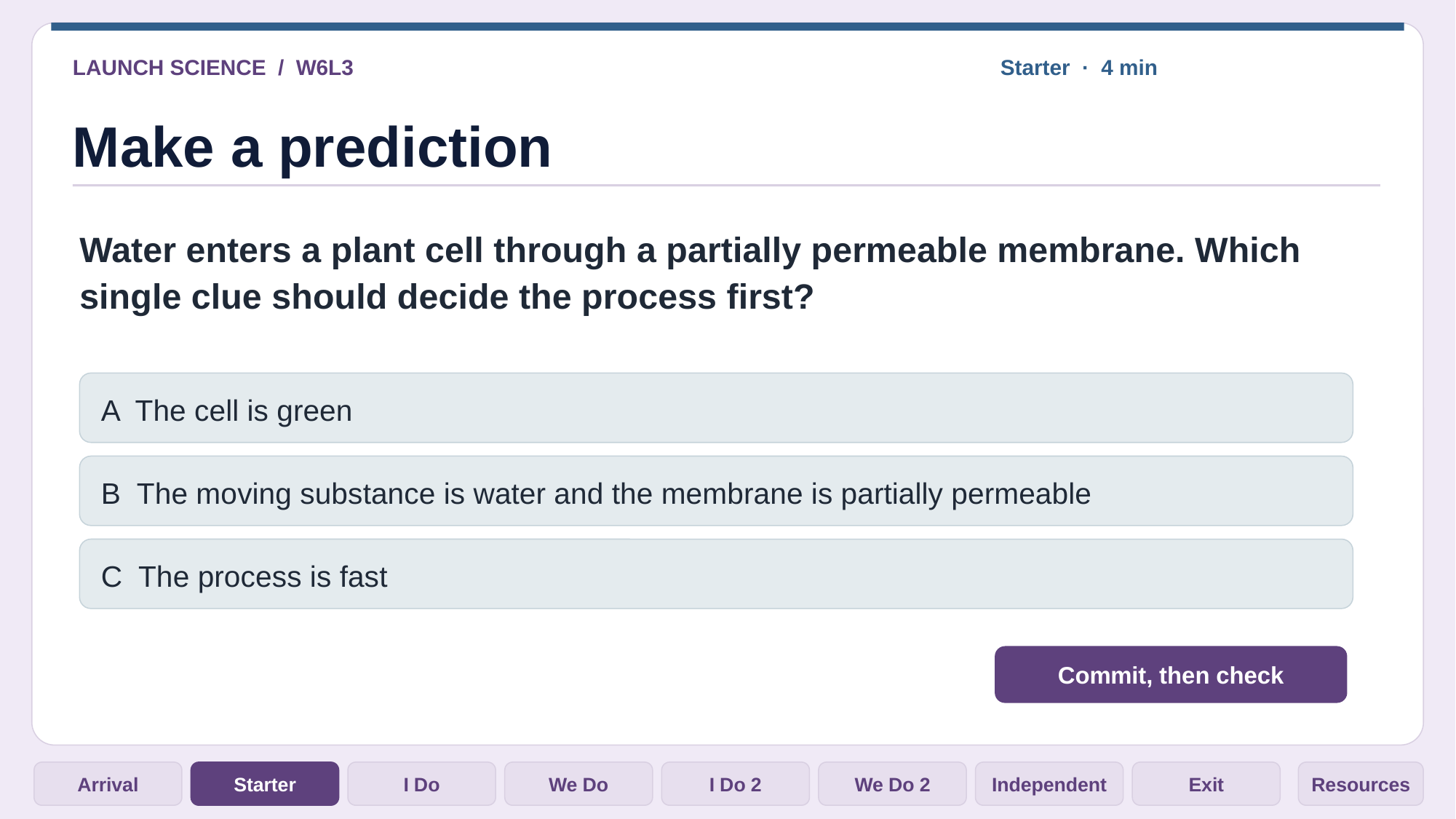

LAUNCH SCIENCE  /  W6L3
Starter  ·  4 min
Make a prediction

Water enters a plant cell through a partially permeable membrane. Which single clue should decide the process first?

A  The cell is green

B  The moving substance is water and the membrane is partially permeable

C  The process is fast
Commit, then check
Arrival
Starter
I Do
We Do
I Do 2
We Do 2
Independent
Exit
Resources